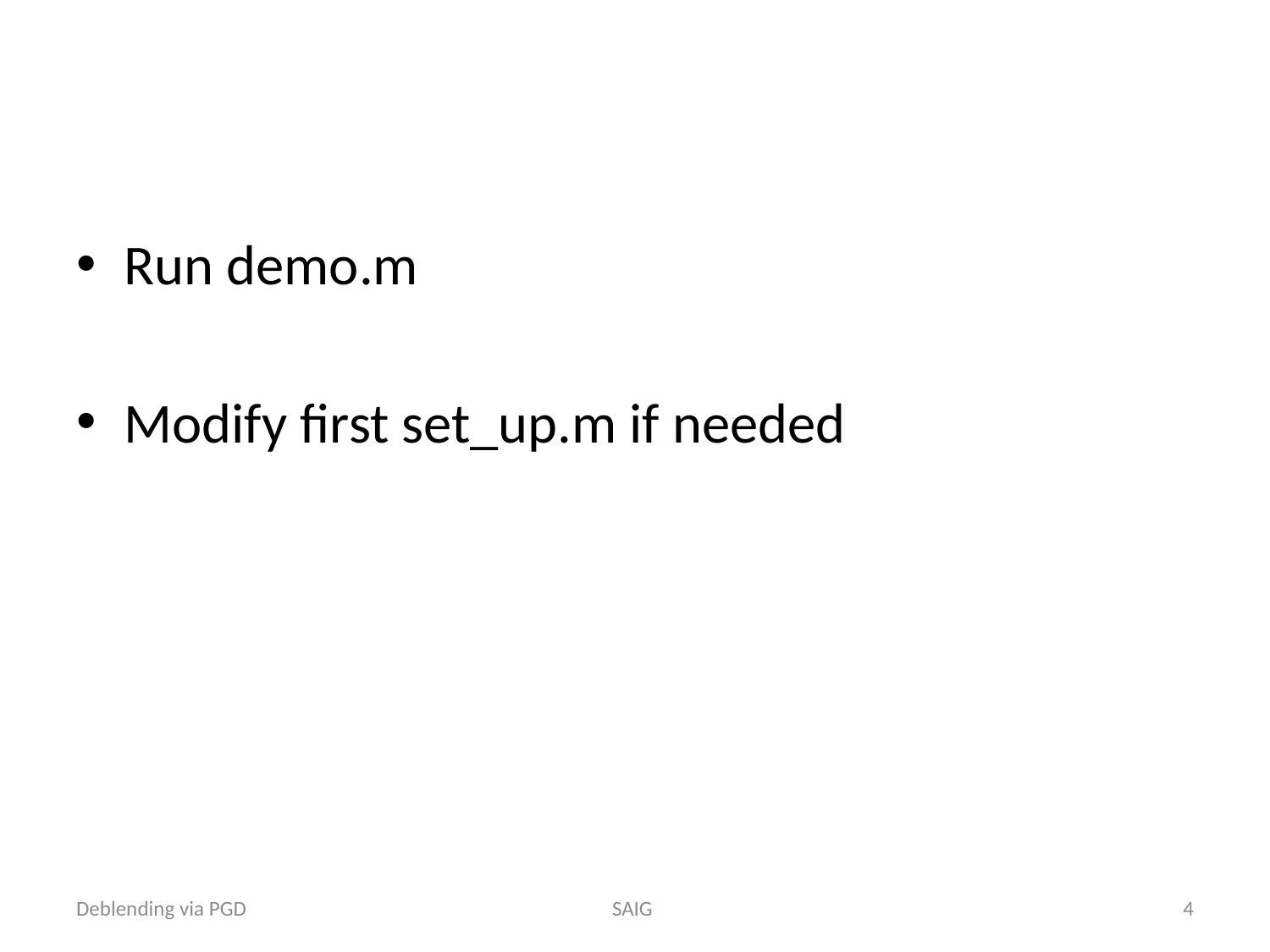

#
Run demo.m

Modify first set_up.m if needed
Deblending via PGD
SAIG
4